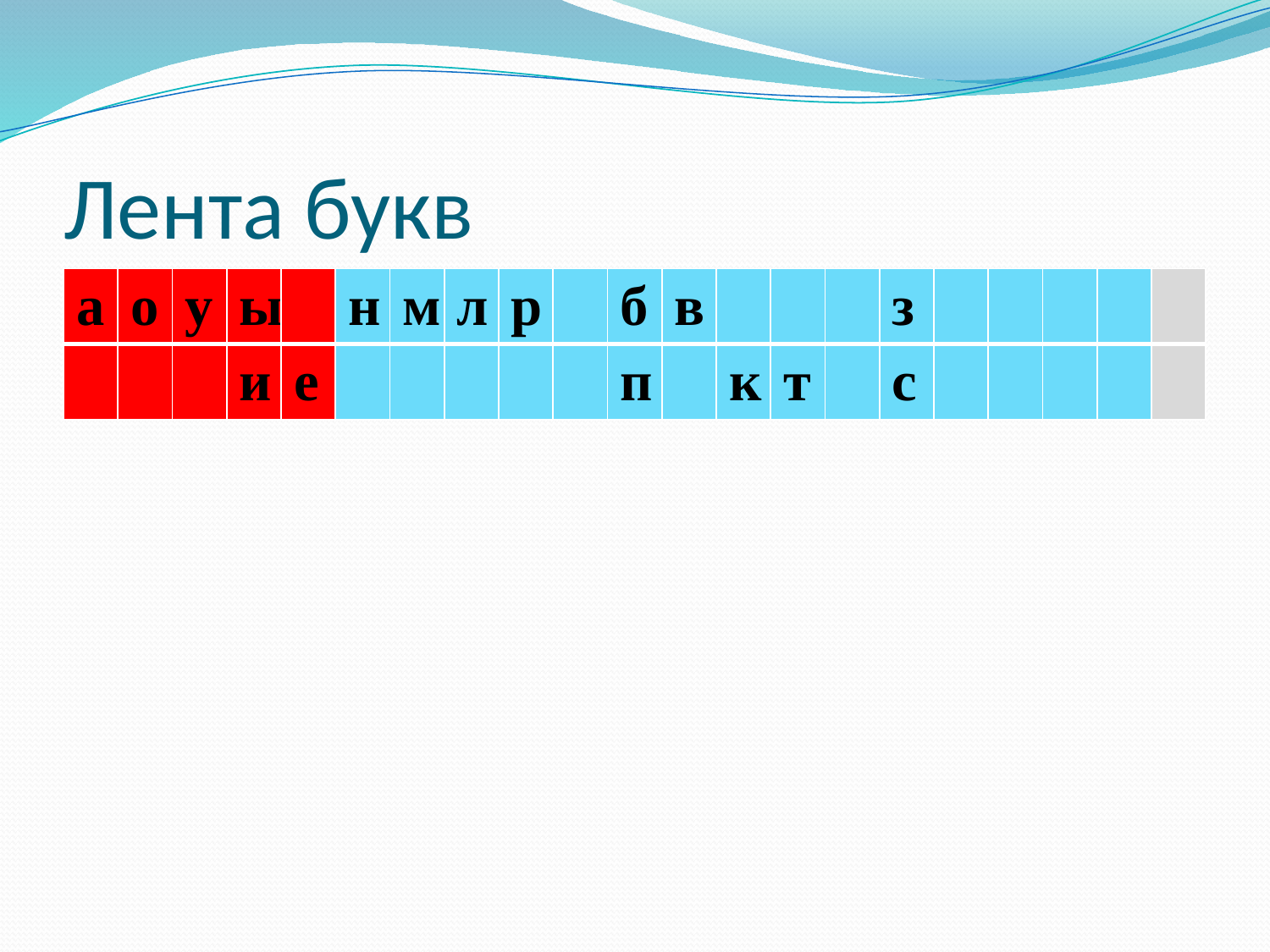

# Лента букв
| а | о | у | ы |  | н | м | л | р |  | б | в |  |  |  | з |  |  |  |  |  |
| --- | --- | --- | --- | --- | --- | --- | --- | --- | --- | --- | --- | --- | --- | --- | --- | --- | --- | --- | --- | --- |
|  |  |  | и | е |  |  |  |  |  | п |  | к | т |  | с |  |  |  |  |  |